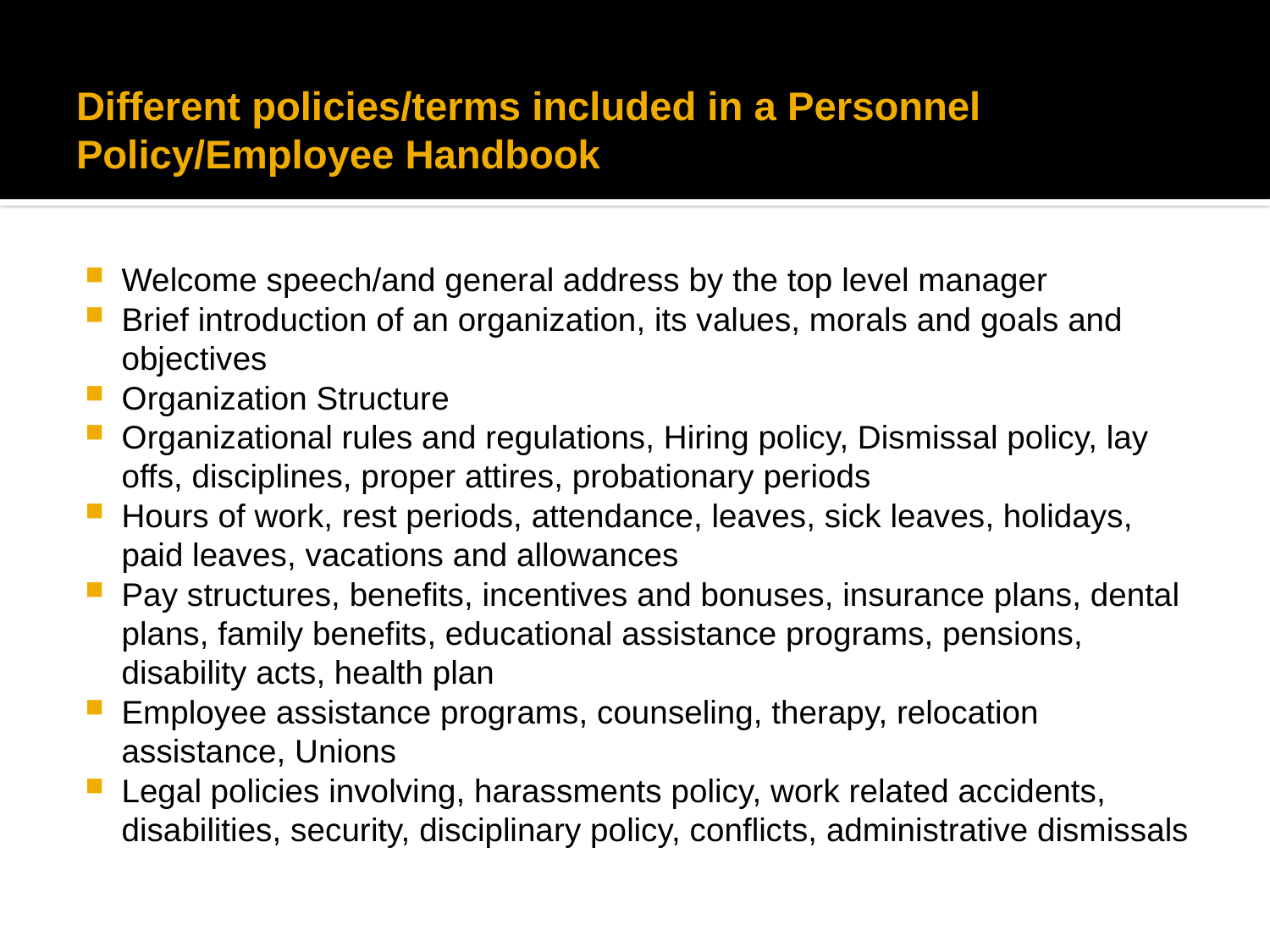

# Different policies/terms included in a Personnel Policy/Employee Handbook
Welcome speech/and general address by the top level manager
Brief introduction of an organization, its values, morals and goals and objectives
Organization Structure
Organizational rules and regulations, Hiring policy, Dismissal policy, lay offs, disciplines, proper attires, probationary periods
Hours of work, rest periods, attendance, leaves, sick leaves, holidays, paid leaves, vacations and allowances
Pay structures, benefits, incentives and bonuses, insurance plans, dental plans, family benefits, educational assistance programs, pensions, disability acts, health plan
Employee assistance programs, counseling, therapy, relocation assistance, Unions
Legal policies involving, harassments policy, work related accidents, disabilities, security, disciplinary policy, conflicts, administrative dismissals